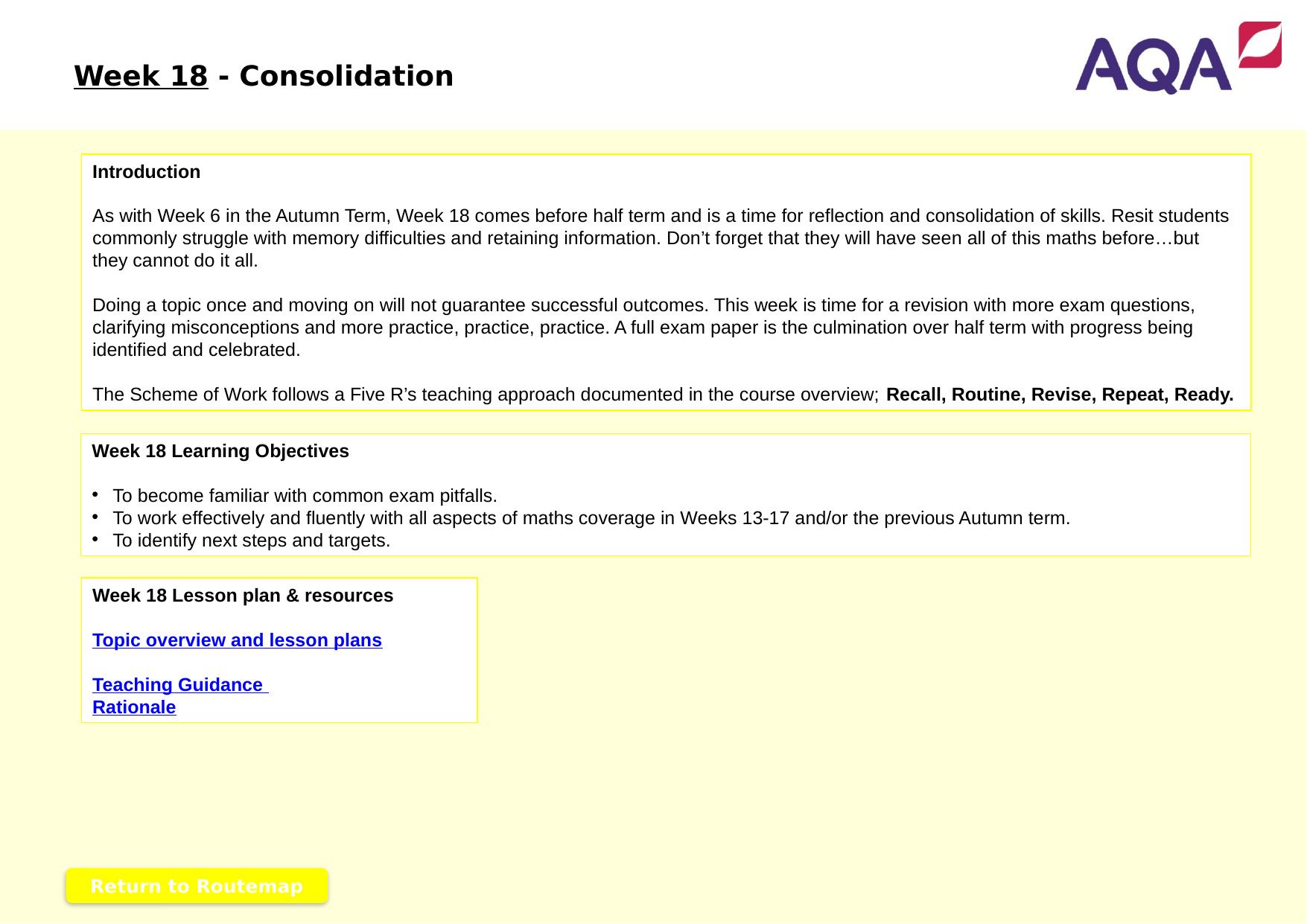

Week 18 - Consolidation
Introduction

As with Week 6 in the Autumn Term, Week 18 comes before half term and is a time for reflection and consolidation of skills. Resit students commonly struggle with memory difficulties and retaining information. Don’t forget that they will have seen all of this maths before…but they cannot do it all.

Doing a topic once and moving on will not guarantee successful outcomes. This week is time for a revision with more exam questions, clarifying misconceptions and more practice, practice, practice. A full exam paper is the culmination over half term with progress being identified and celebrated.

The Scheme of Work follows a Five R’s teaching approach documented in the course overview; Recall, Routine, Revise, Repeat, Ready.
Week 18 Learning Objectives

To become familiar with common exam pitfalls.
To work effectively and fluently with all aspects of maths coverage in Weeks 13-17 and/or the previous Autumn term.
To identify next steps and targets.
Week 18 Lesson plan & resources

Topic overview and lesson plans

Teaching Guidance
Rationale